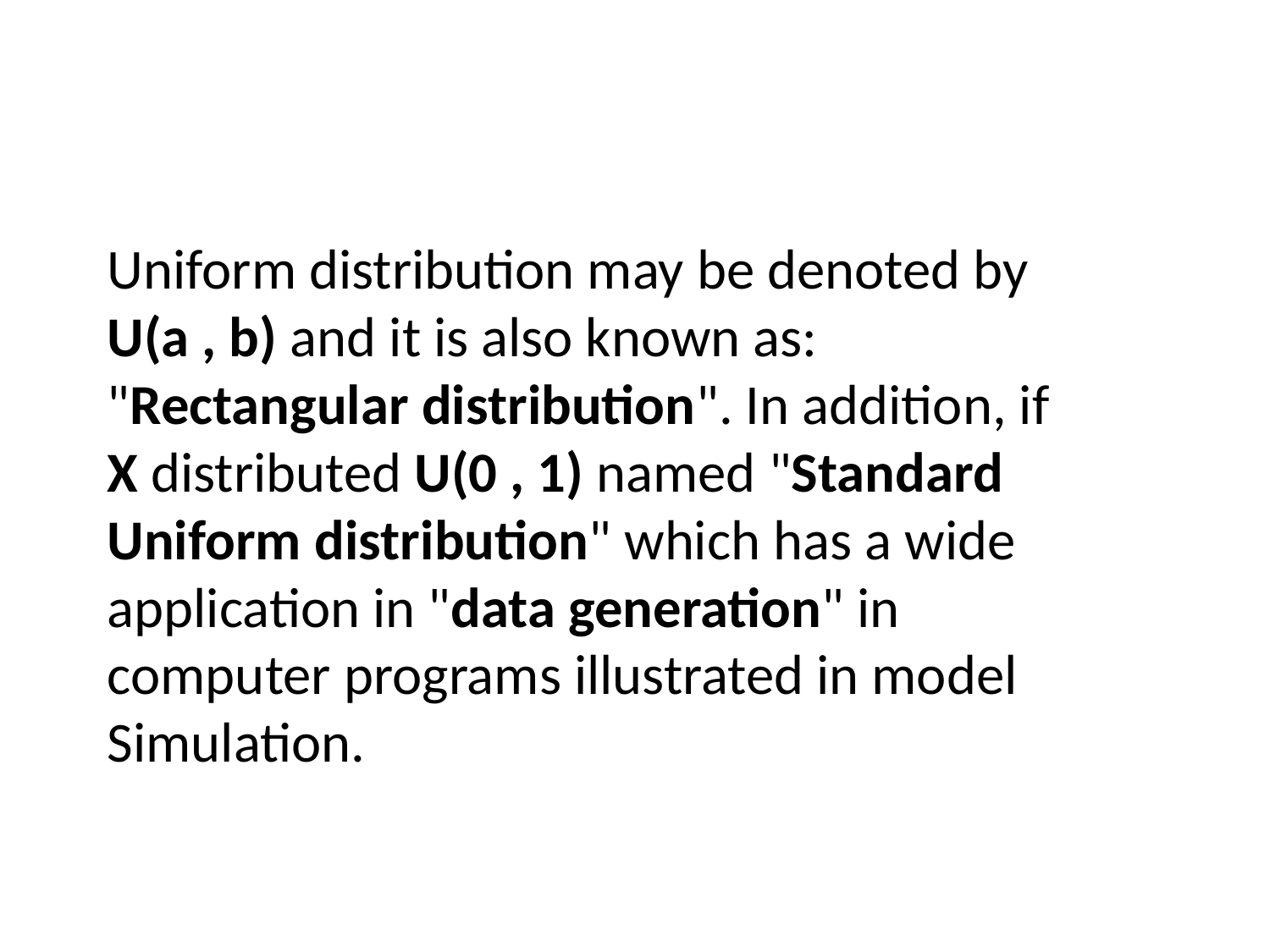

Uniform distribution may be denoted by U(a , b) and it is also known as: "Rectangular distribution". In addition, if X distributed U(0 , 1) named "Standard Uniform distribution" which has a wide application in "data generation" in computer programs illustrated in model Simulation.